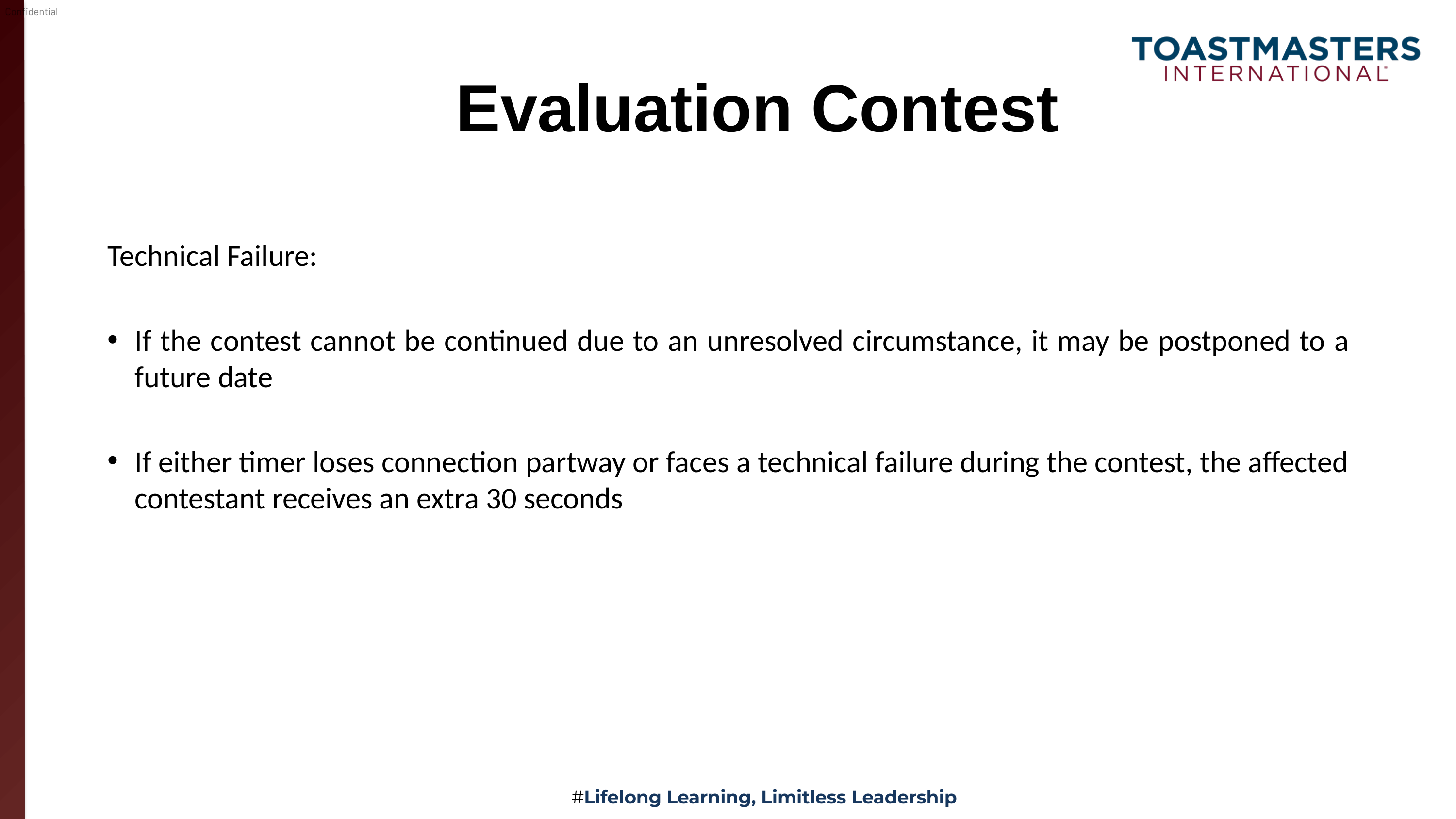

# Evaluation Contest

Technical Failure:

If the contest cannot be continued due to an unresolved circumstance, it may be postponed to a future date

If either timer loses connection partway or faces a technical failure during the contest, the affected contestant receives an extra 30 seconds